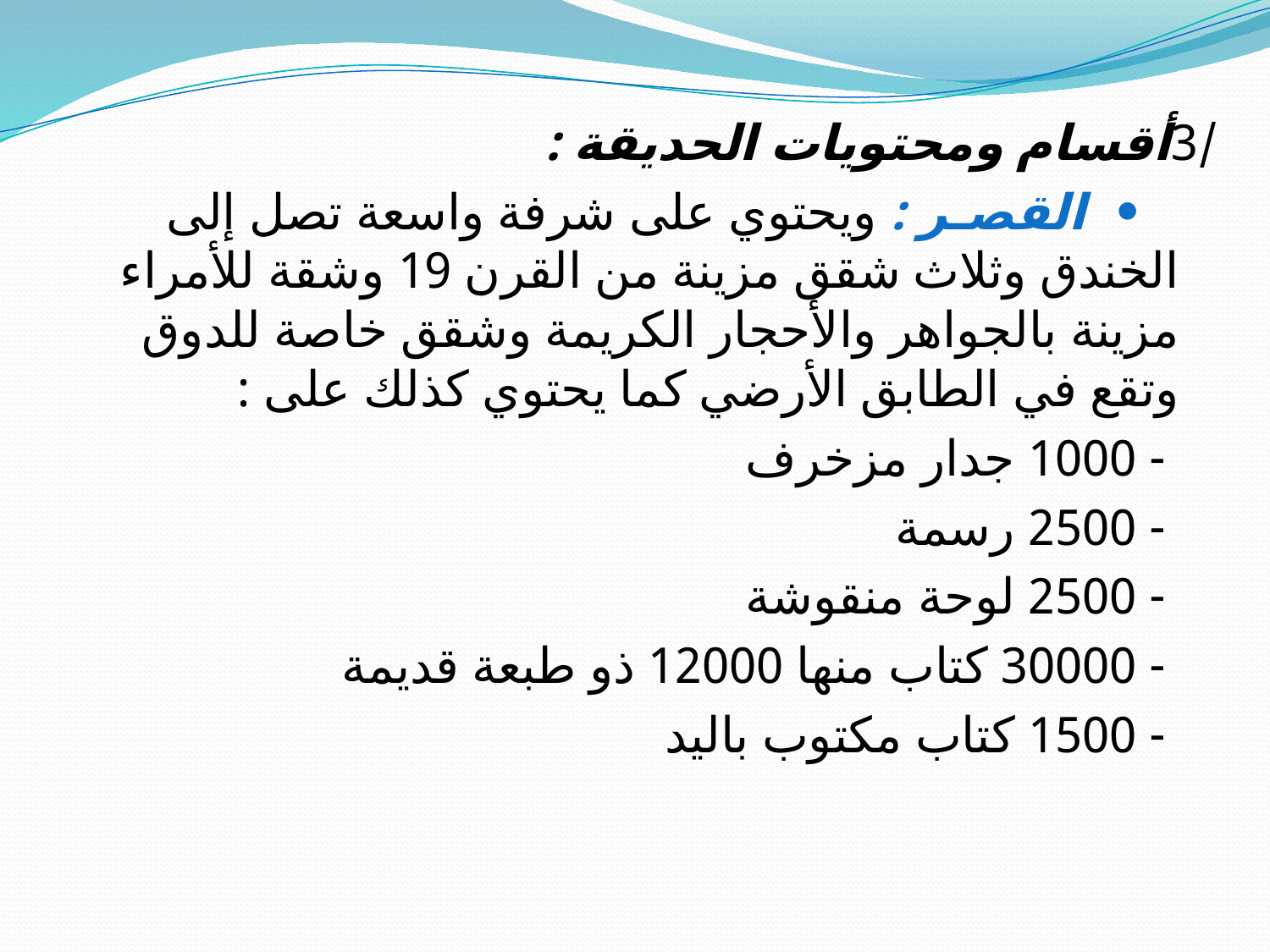

/3أقسام ومحتويات الحديقة :
      •  القصـر : ويحتوي على شرفة واسعة تصل إلى الخندق وثلاث شقق مزينة من القرن 19 وشقة للأمراء مزينة بالجواهر والأحجار الكريمة وشقق خاصة للدوق وتقع في الطابق الأرضي كما يحتوي كذلك على :
    - 1000 جدار مزخرف
    - 2500 رسمة
    - 2500 لوحة منقوشة
    - 30000 كتاب منها 12000 ذو طبعة قديمة
    - 1500 كتاب مكتوب باليد